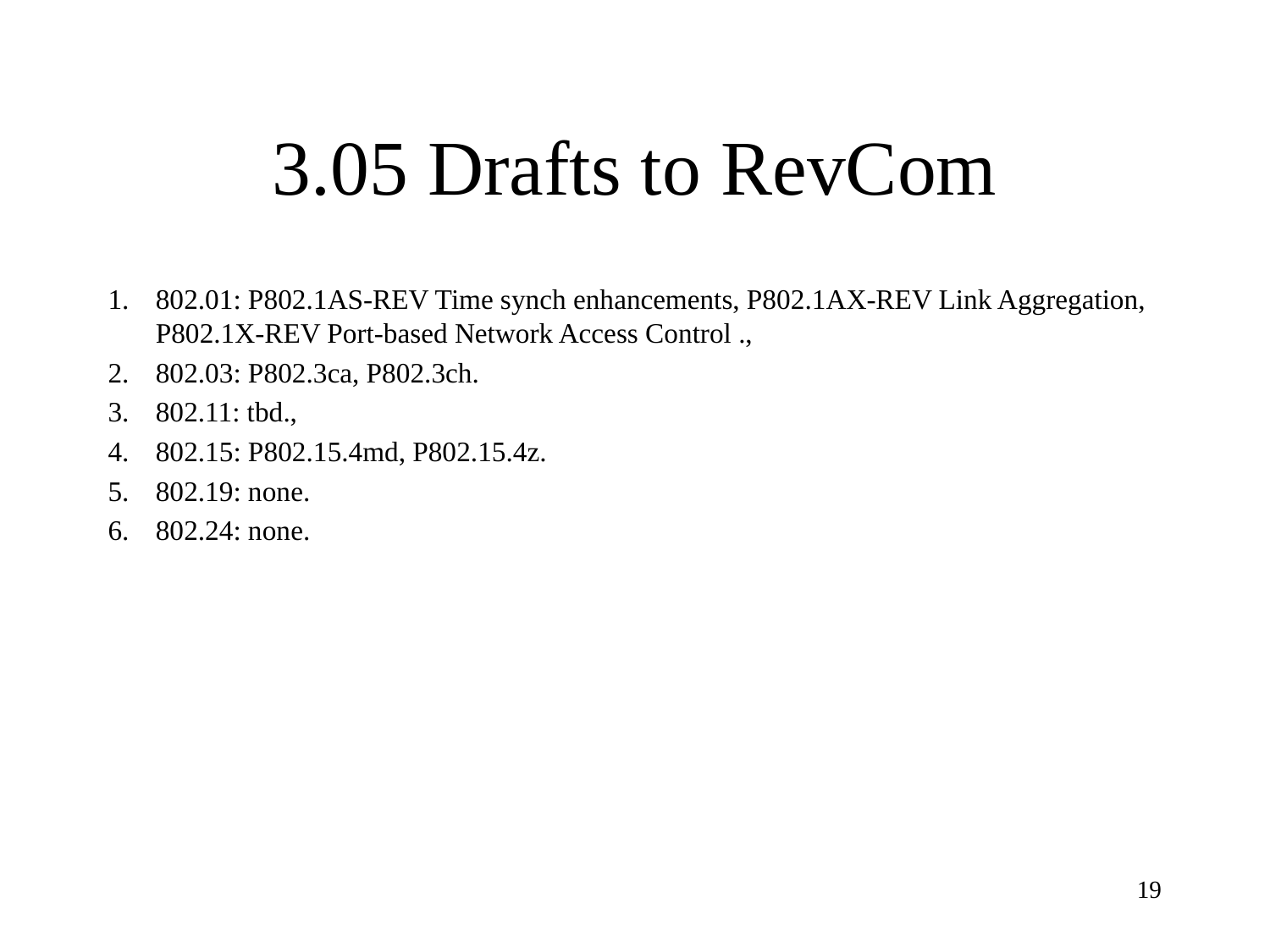

# 3.05 Drafts to RevCom
802.01: P802.1AS-REV Time synch enhancements, P802.1AX-REV Link Aggregation, P802.1X-REV Port-based Network Access Control .,
802.03: P802.3ca, P802.3ch.
802.11: tbd.,
802.15: P802.15.4md, P802.15.4z.
802.19: none.
802.24: none.
19